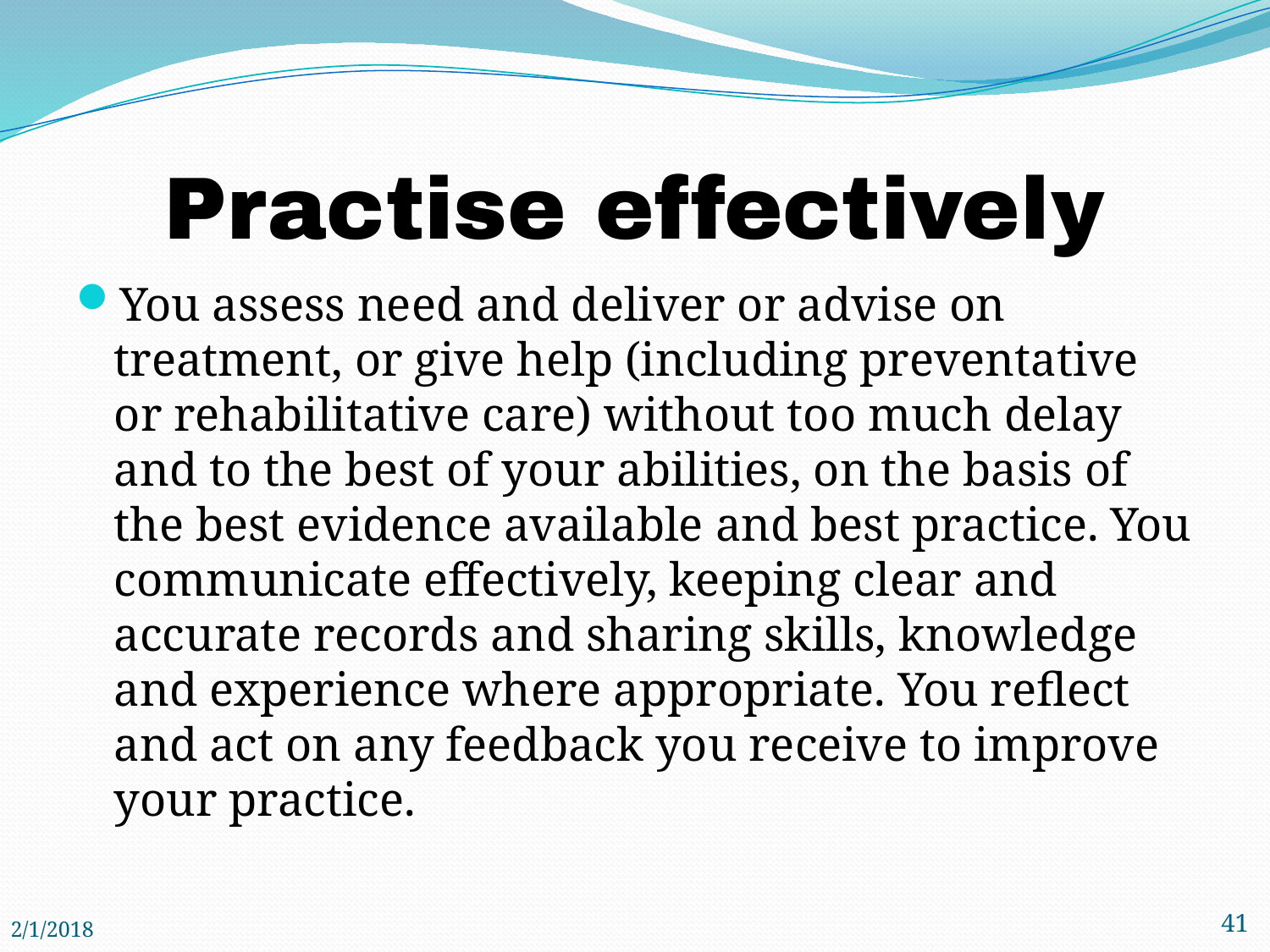

# Practise effectively
You assess need and deliver or advise on treatment, or give help (including preventative or rehabilitative care) without too much delay and to the best of your abilities, on the basis of the best evidence available and best practice. You communicate effectively, keeping clear and accurate records and sharing skills, knowledge and experience where appropriate. You reflect and act on any feedback you receive to improve your practice.

2/1/2018
41